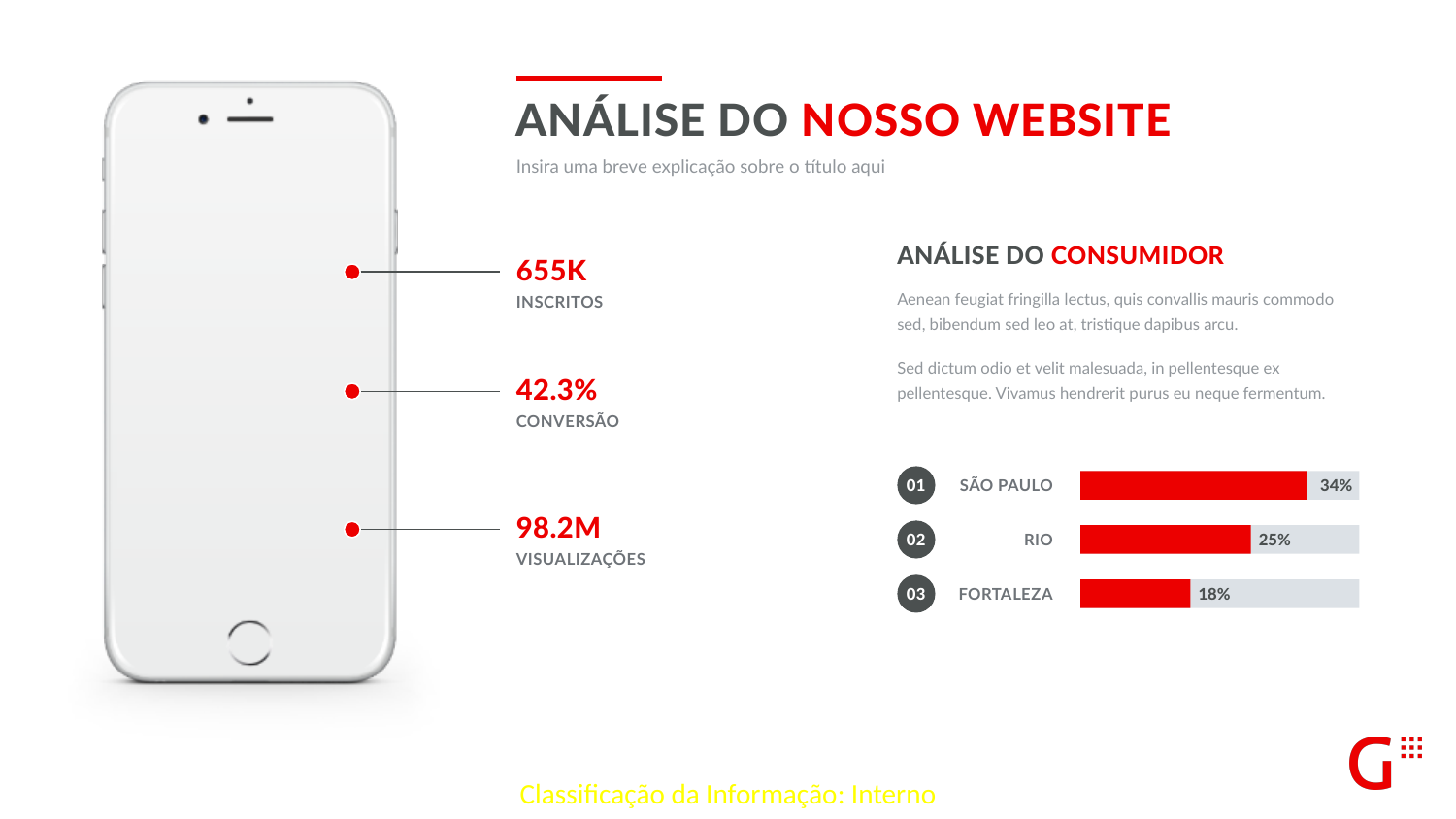

Análise do nosso website

Insira uma breve explicação sobre o título aqui
análise do consumidor
Aenean feugiat fringilla lectus, quis convallis mauris commodo sed, bibendum sed leo at, tristique dapibus arcu.
Sed dictum odio et velit malesuada, in pellentesque ex pellentesque. Vivamus hendrerit purus eu neque fermentum.
655k
Inscritos

42.3%
conversão

01
São Paulo
34%

02
Rio
25%

03
fortaleza
18%
98.2m
Visualizações